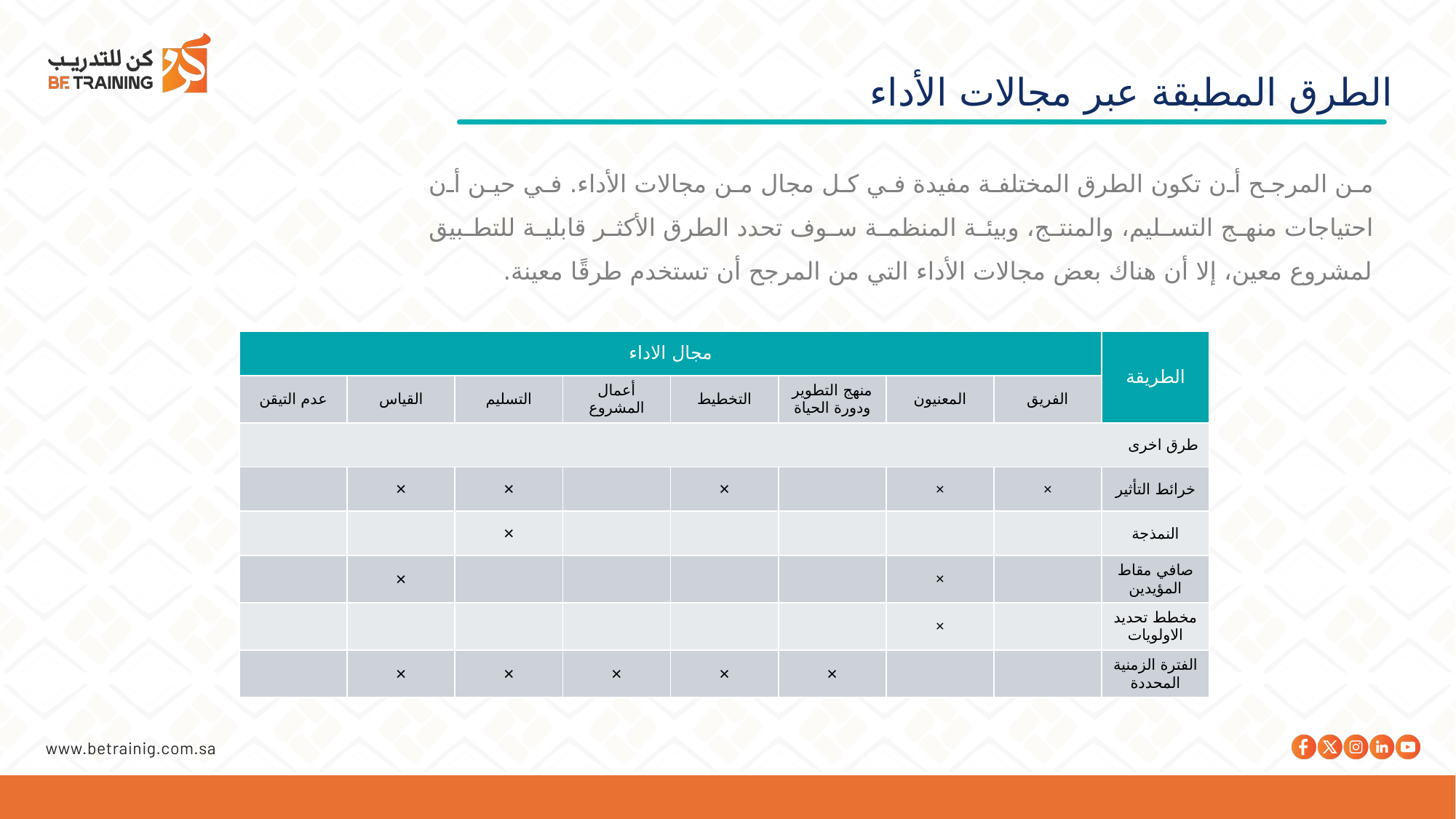

الطرق المطبقة عبر مجالات الأداء
من المرجح أن تكون الطرق المختلفة مفيدة في كل مجال من مجالات الأداء. في حين أن احتياجات منهج التسليم، والمنتج، وبيئة المنظمة سوف تحدد الطرق الأكثر قابلية للتطبيق لمشروع معين، إلا أن هناك بعض مجالات الأداء التي من المرجح أن تستخدم طرقًا معينة.
| مجال الاداء |  |  |  |  |  |  |  | الطريقة |
| --- | --- | --- | --- | --- | --- | --- | --- | --- |
| عدم التيقن | القياس | التسليم | أعمال المشروع | التخطيط | منهج التطوير ودورة الحياة | المعنيون | الفريق |  |
| طرق اخرى |  |  |  |  |  |  |  |  |
|  | × | × |  | × |  | × | × | خرائط التأثير |
|  |  | × |  |  |  |  |  | النمذجة |
|  | × |  |  |  |  | × |  | صافي مقاط المؤيدين |
|  |  |  |  |  |  | × |  | مخطط تحديد الاولويات |
|  | × | × | × | × | × |  |  | الفترة الزمنية المحددة |